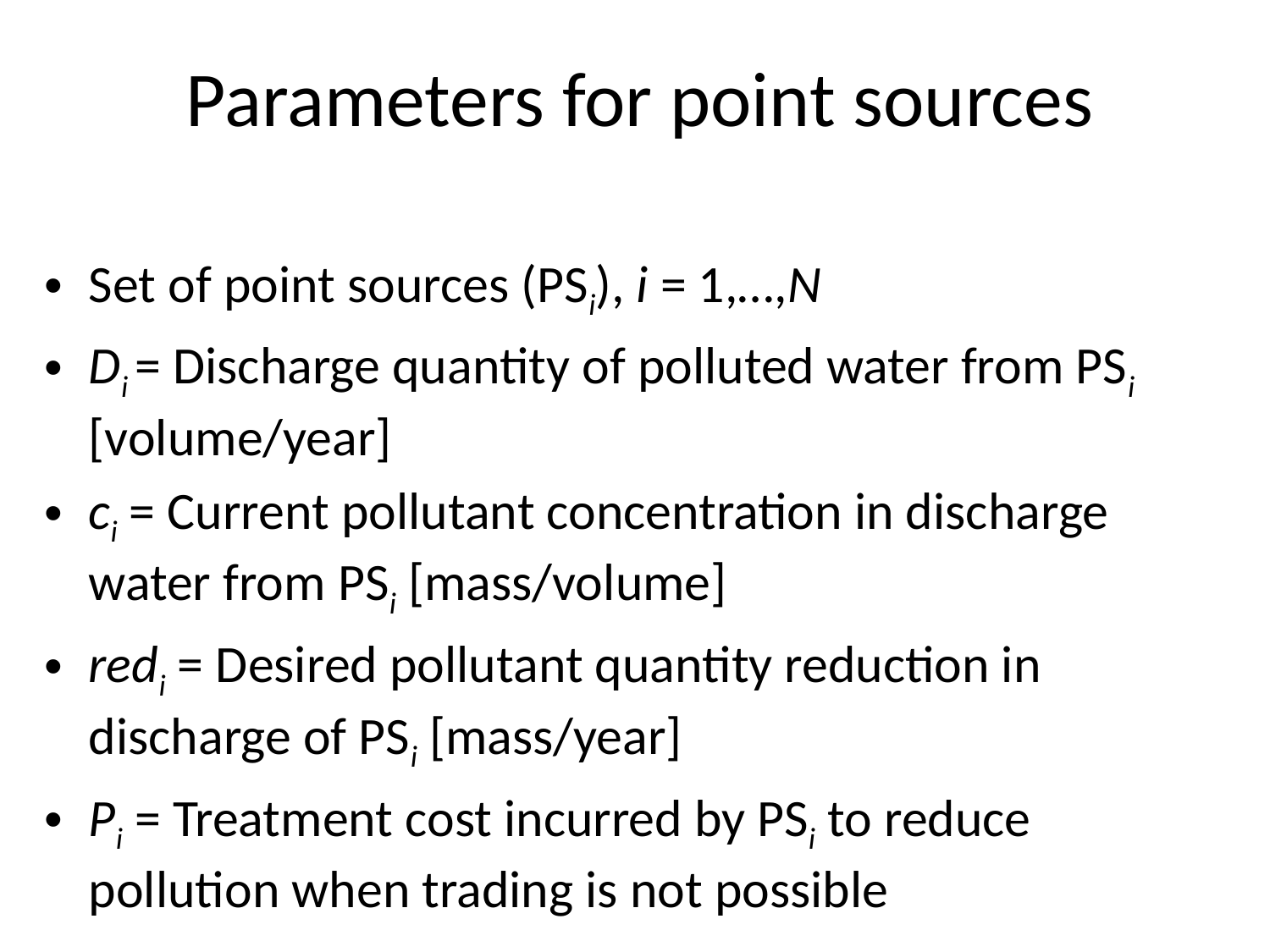

# Parameters for point sources
Set of point sources (PSi), i = 1,…,N
Di = Discharge quantity of polluted water from PSi [volume/year]
ci = Current pollutant concentration in discharge water from PSi [mass/volume]
redi = Desired pollutant quantity reduction in discharge of PSi [mass/year]
Pi = Treatment cost incurred by PSi to reduce pollution when trading is not possible